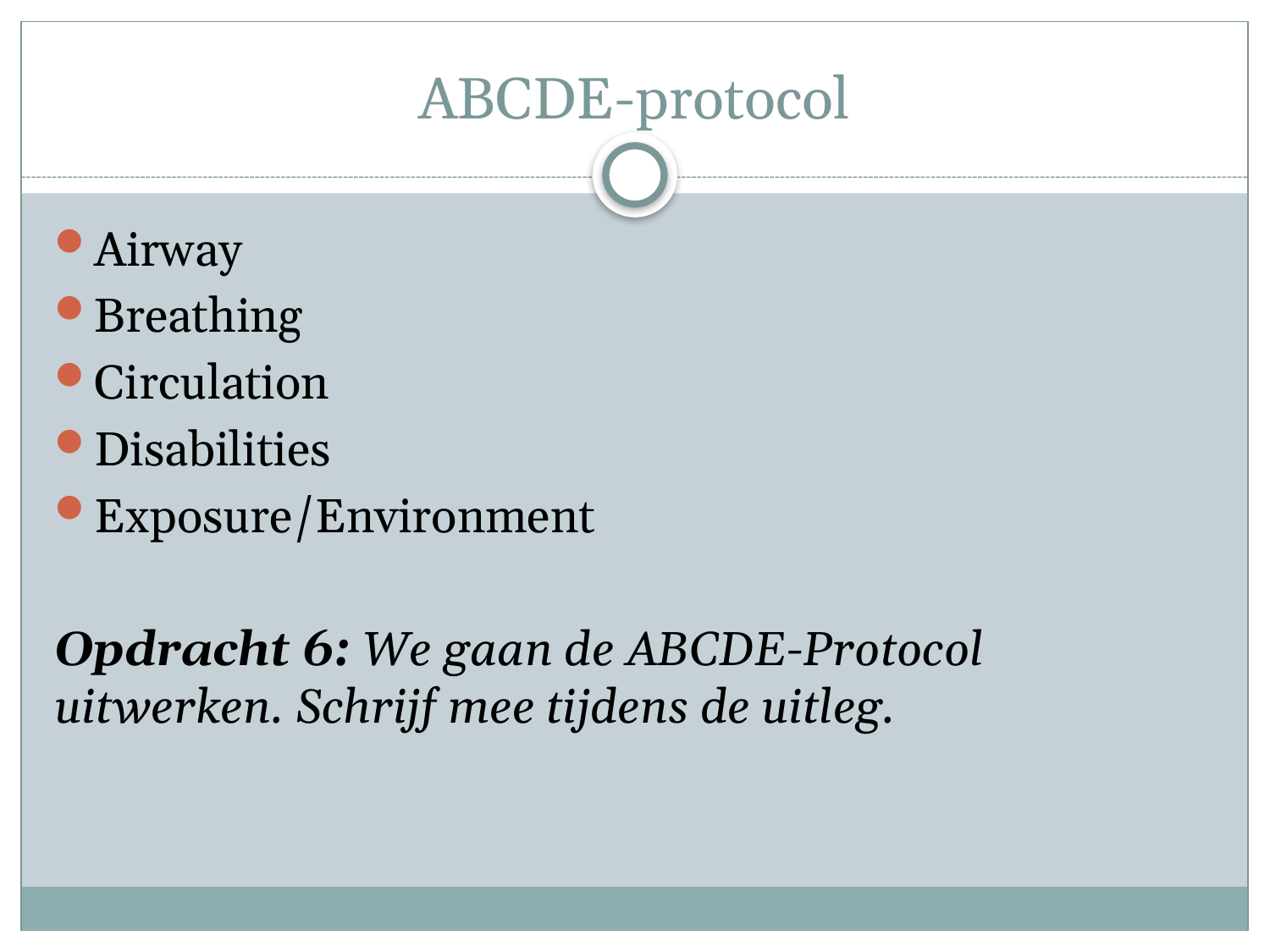

# ABCDE-protocol
Airway
Breathing
Circulation
Disabilities
Exposure/Environment

Opdracht 6: We gaan de ABCDE-Protocol uitwerken. Schrijf mee tijdens de uitleg.